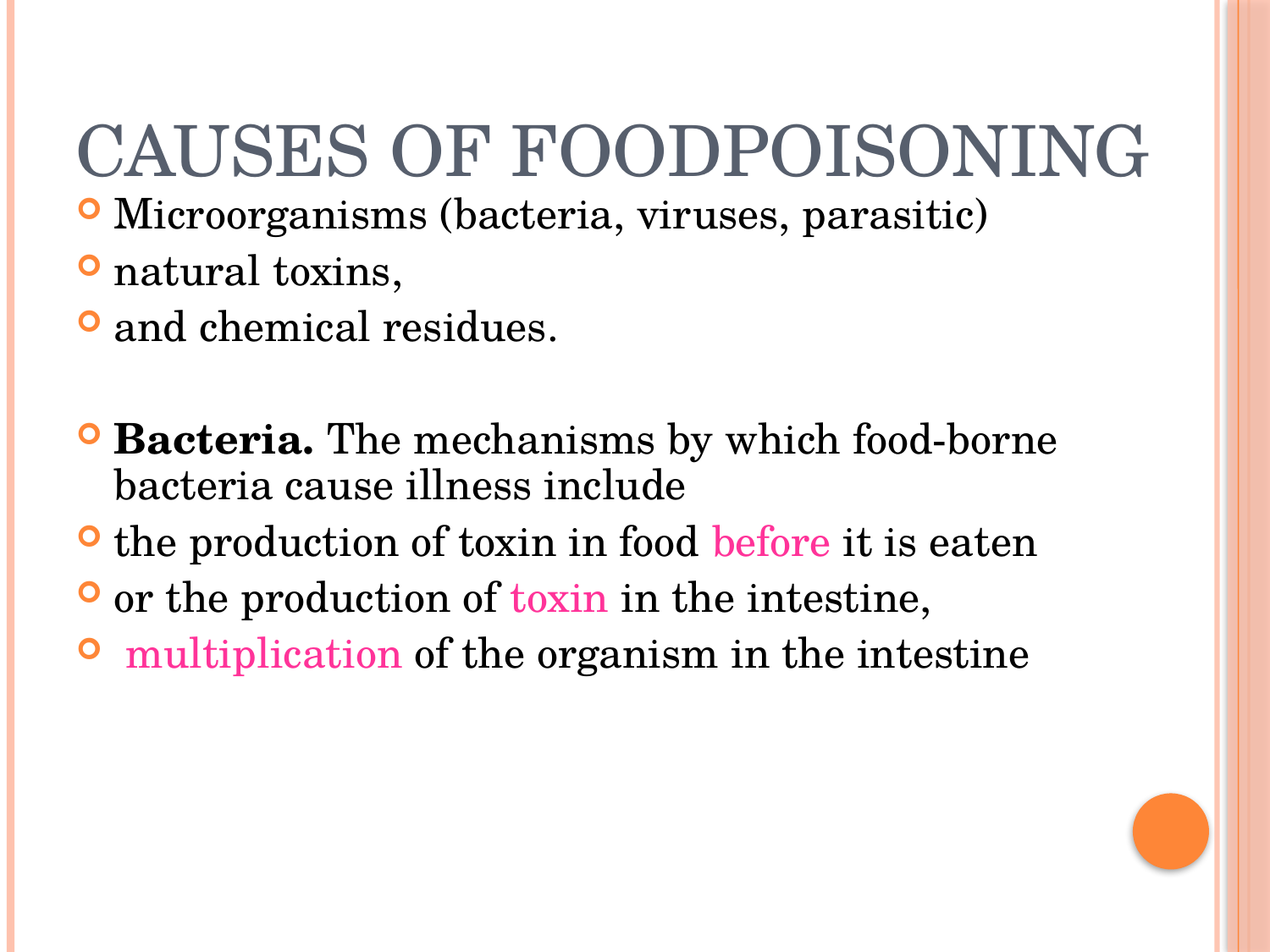

# CAUSES OF FOODPOISONING
Microorganisms (bacteria, viruses, parasitic)
natural toxins,
and chemical residues.

Bacteria. The mechanisms by which food-borne bacteria cause illness include
the production of toxin in food before it is eaten
or the production of toxin in the intestine,
 multiplication of the organism in the intestine